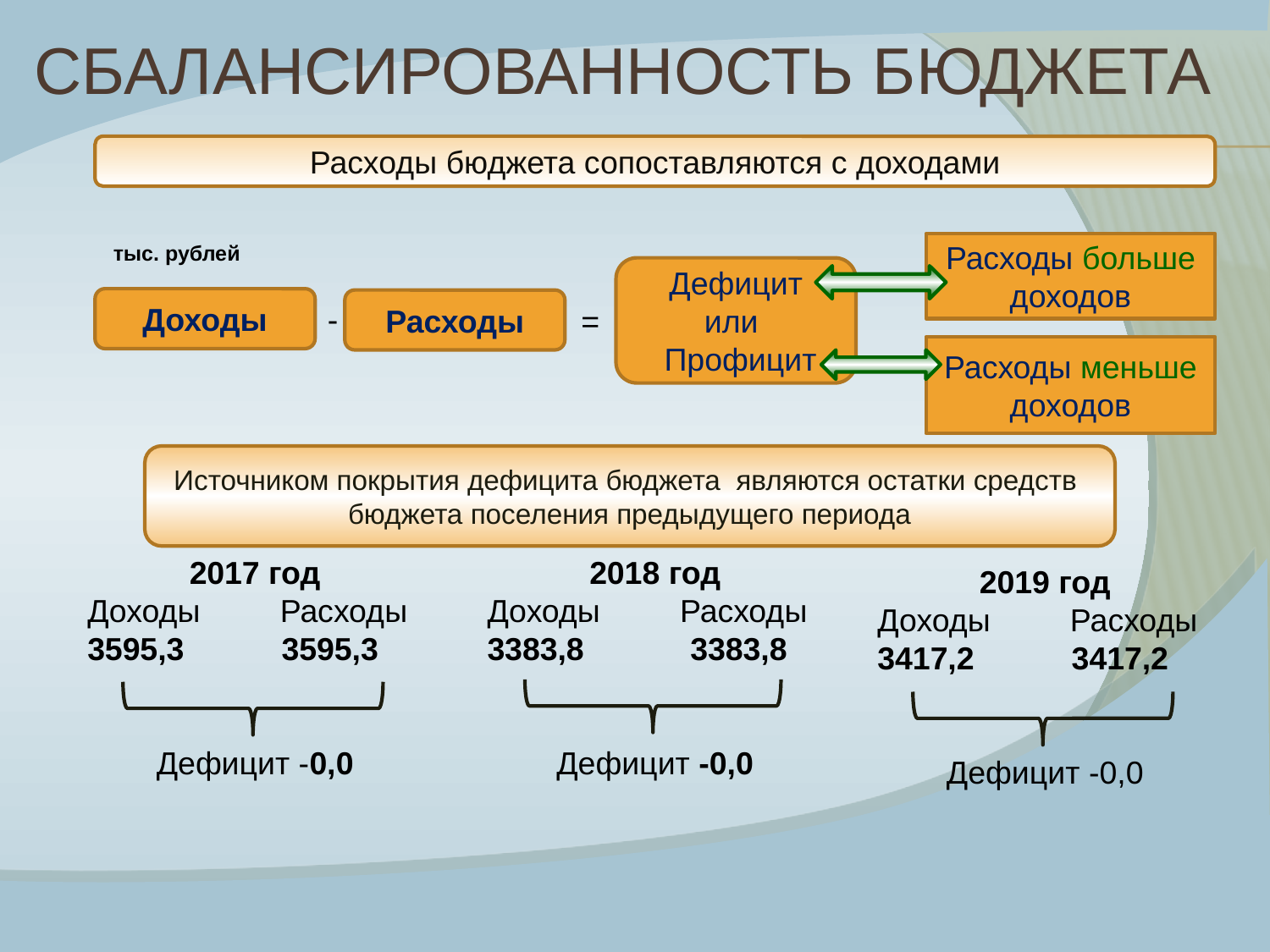

# Сбалансированность бюджета
Расходы бюджета сопоставляются с доходами
тыс. рублей
Расходы больше доходов
Дефицит
или
 Профицит

Доходы
Расходы
-
=
Расходы меньше доходов

Источником покрытия дефицита бюджета  являются остатки средств  бюджета поселения предыдущего периода
2017 год
Доходы         Расходы
3595,3           3595,3

Дефицит -0,0

2018 год
Доходы         Расходы
3383,8            3383,8

Дефицит -0,0

2019 год
Доходы         Расходы
3417,2           3417,2

Дефицит -0,0